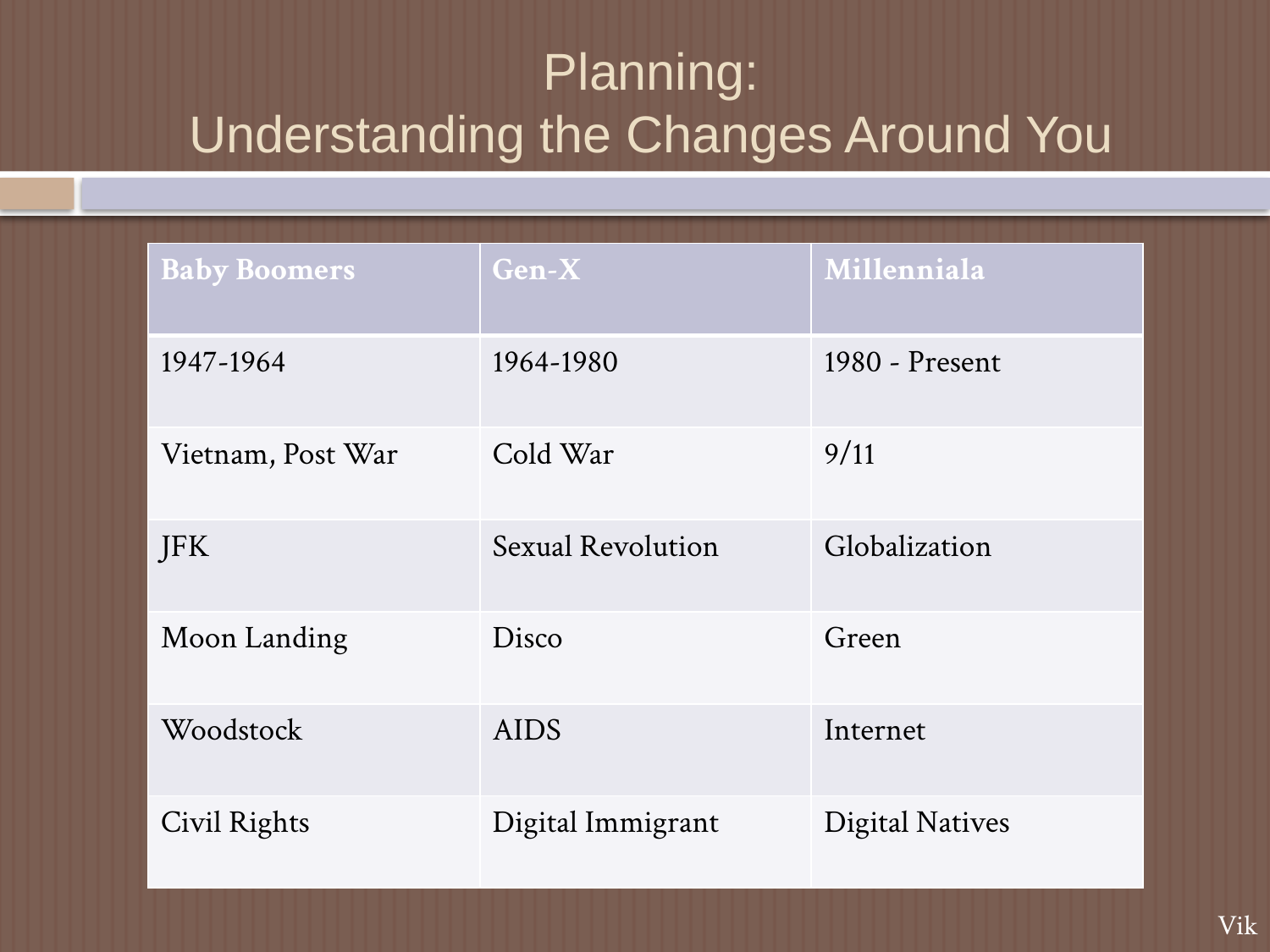

# Planning: Understanding the Changes Around You
| Baby Boomers | Gen-X | Millenniala |
| --- | --- | --- |
| 1947-1964 | 1964-1980 | 1980 - Present |
| Vietnam, Post War | Cold War | 9/11 |
| JFK | Sexual Revolution | Globalization |
| Moon Landing | Disco | Green |
| Woodstock | AIDS | Internet |
| Civil Rights | Digital Immigrant | Digital Natives |
Vik